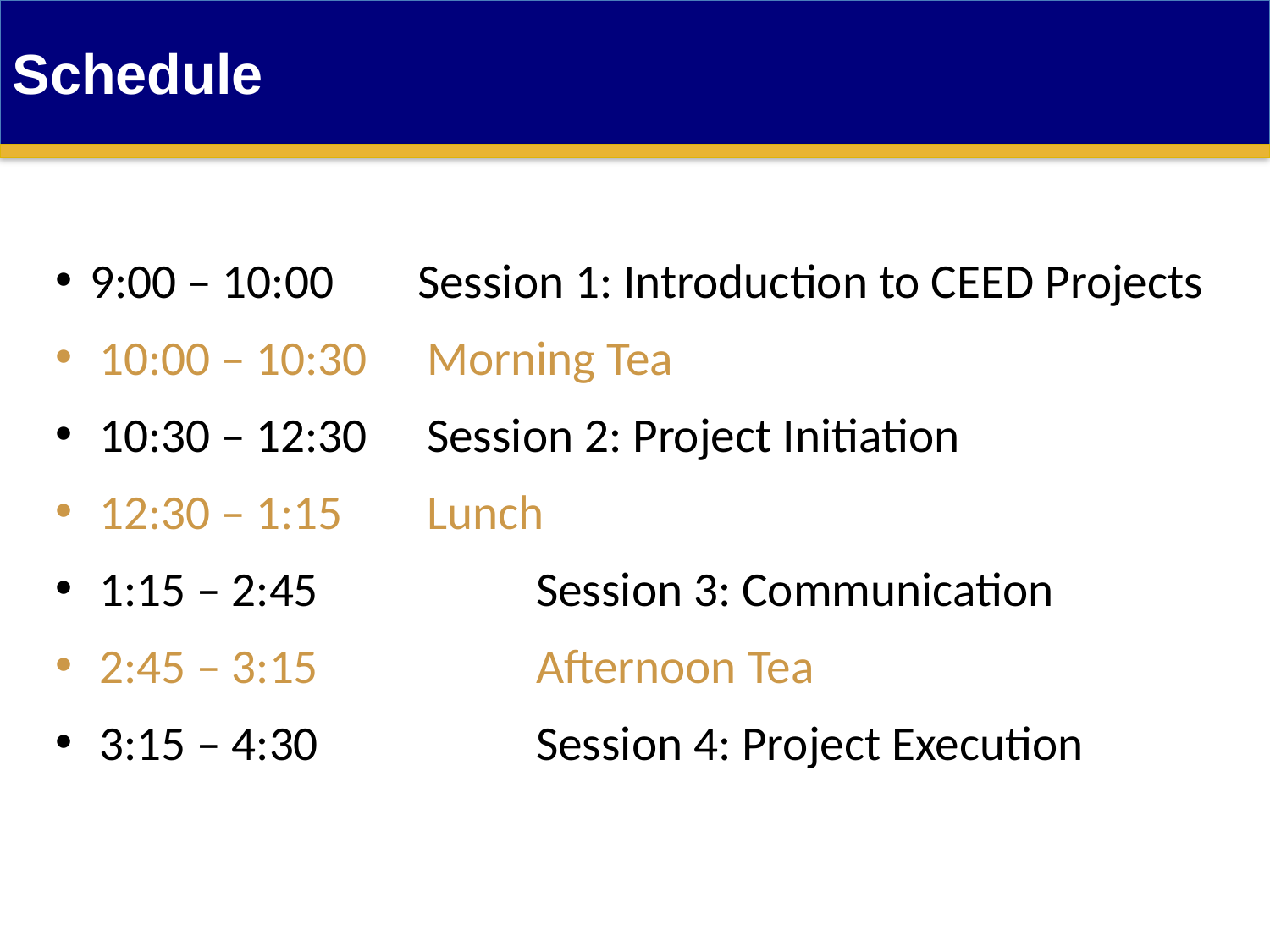

Schedule

9:00 – 10:00	Session 1: Introduction to CEED Projects
10:00 – 10:30	Morning Tea
10:30 – 12:30	Session 2: Project Initiation
12:30 – 1:15	Lunch
1:15 – 2:45		Session 3: Communication
2:45 – 3:15		Afternoon Tea
3:15 – 4:30		Session 4: Project Execution